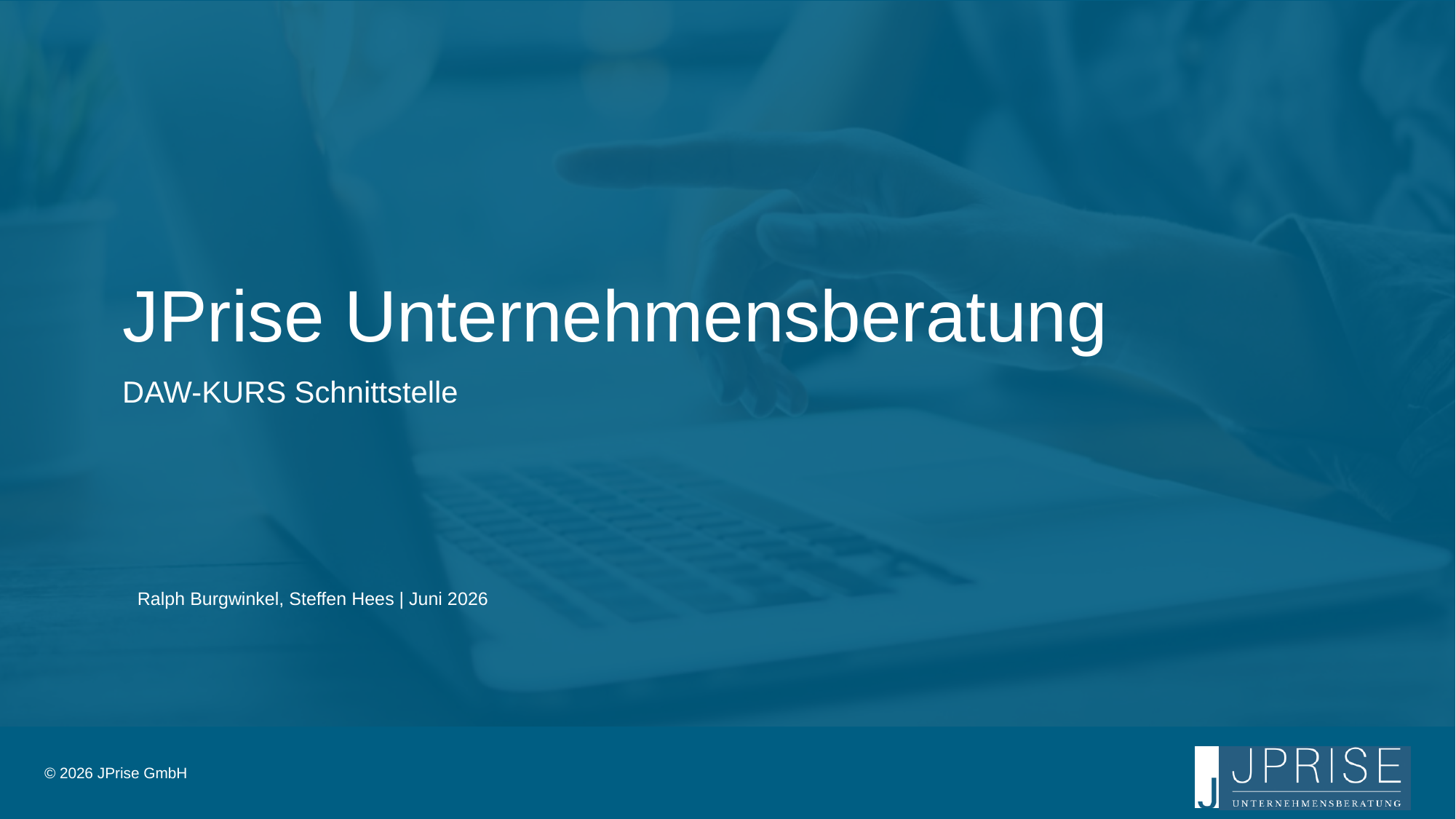

# JPrise Unternehmensberatung
DAW-KURS Schnittstelle
Ralph Burgwinkel, Steffen Hees | Juni 2026